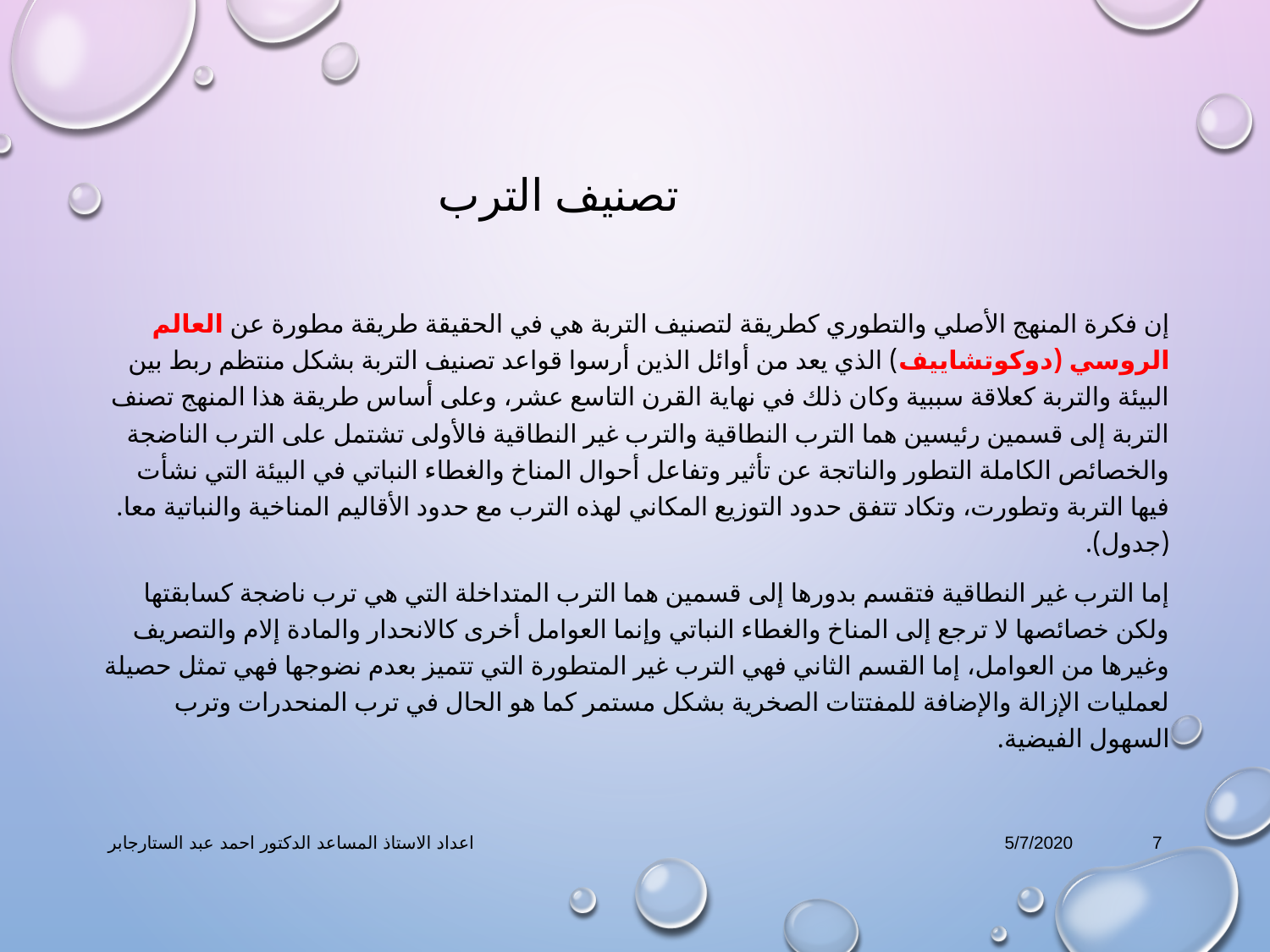

# تصنيف الترب
إن فكرة المنهج الأصلي والتطوري كطريقة لتصنيف التربة هي في الحقيقة طريقة مطورة عن العالم الروسي (دوكوتشاييف) الذي يعد من أوائل الذين أرسوا قواعد تصنيف التربة بشكل منتظم ربط بين البيئة والتربة كعلاقة سببية وكان ذلك في نهاية القرن التاسع عشر، وعلى أساس طريقة هذا المنهج تصنف التربة إلى قسمين رئيسين هما الترب النطاقية والترب غير النطاقية فالأولى تشتمل على الترب الناضجة والخصائص الكاملة التطور والناتجة عن تأثير وتفاعل أحوال المناخ والغطاء النباتي في البيئة التي نشأت فيها التربة وتطورت، وتكاد تتفق حدود التوزيع المكاني لهذه الترب مع حدود الأقاليم المناخية والنباتية معا. (جدول).
إما الترب غير النطاقية فتقسم بدورها إلى قسمين هما الترب المتداخلة التي هي ترب ناضجة كسابقتها ولكن خصائصها لا ترجع إلى المناخ والغطاء النباتي وإنما العوامل أخرى كالانحدار والمادة إلام والتصريف وغيرها من العوامل، إما القسم الثاني فهي الترب غير المتطورة التي تتميز بعدم نضوجها فهي تمثل حصيلة لعمليات الإزالة والإضافة للمفتتات الصخرية بشكل مستمر كما هو الحال في ترب المنحدرات وترب السهول الفيضية.
اعداد الاستاذ المساعد الدكتور احمد عبد الستارجابر
5/7/2020
7